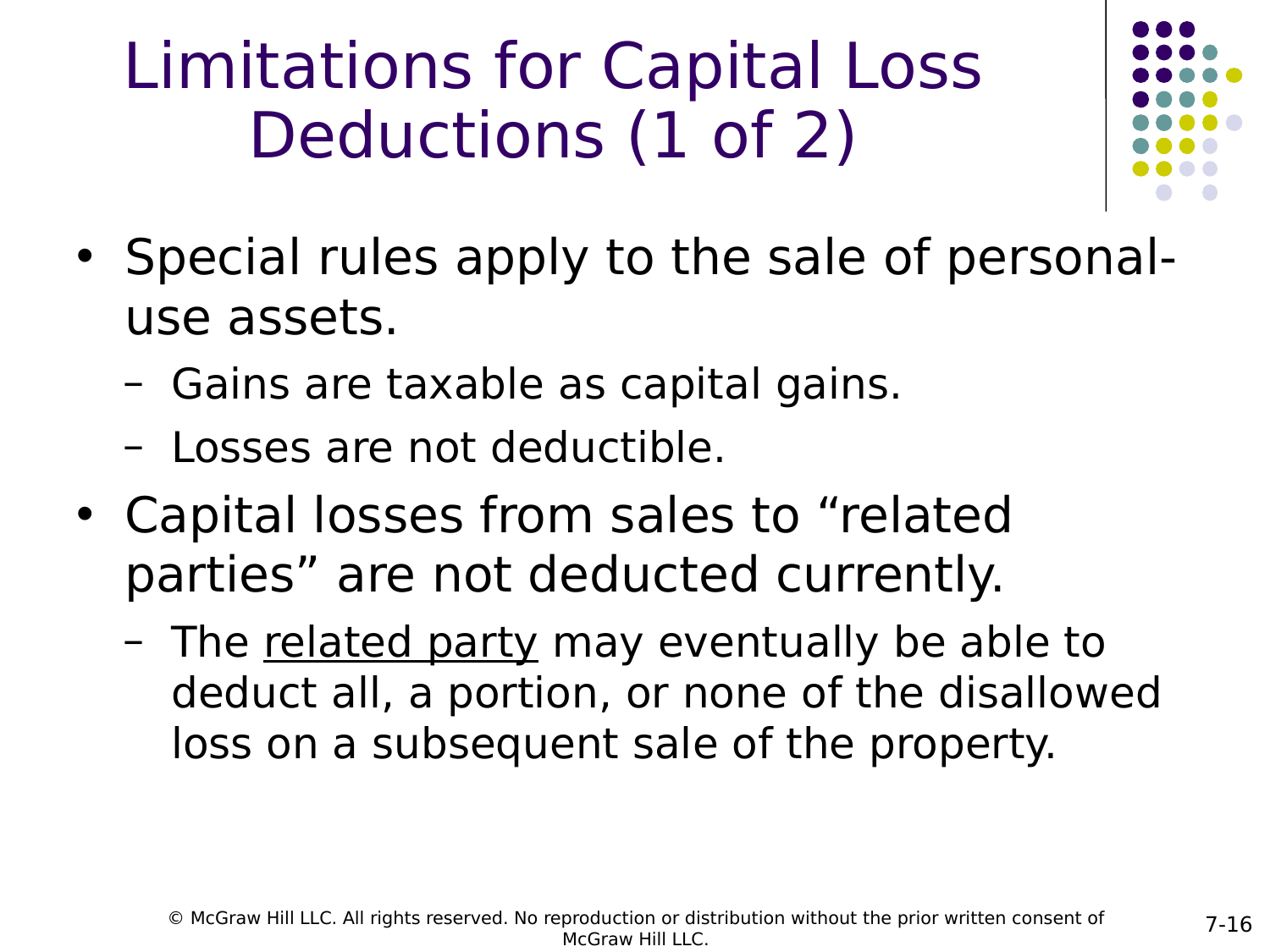

# Limitations for Capital Loss Deductions (1 of 2)
Special rules apply to the sale of personal-use assets.
Gains are taxable as capital gains.
Losses are not deductible.
Capital losses from sales to “related parties” are not deducted currently.
The related party may eventually be able to deduct all, a portion, or none of the disallowed loss on a subsequent sale of the property.
7-16